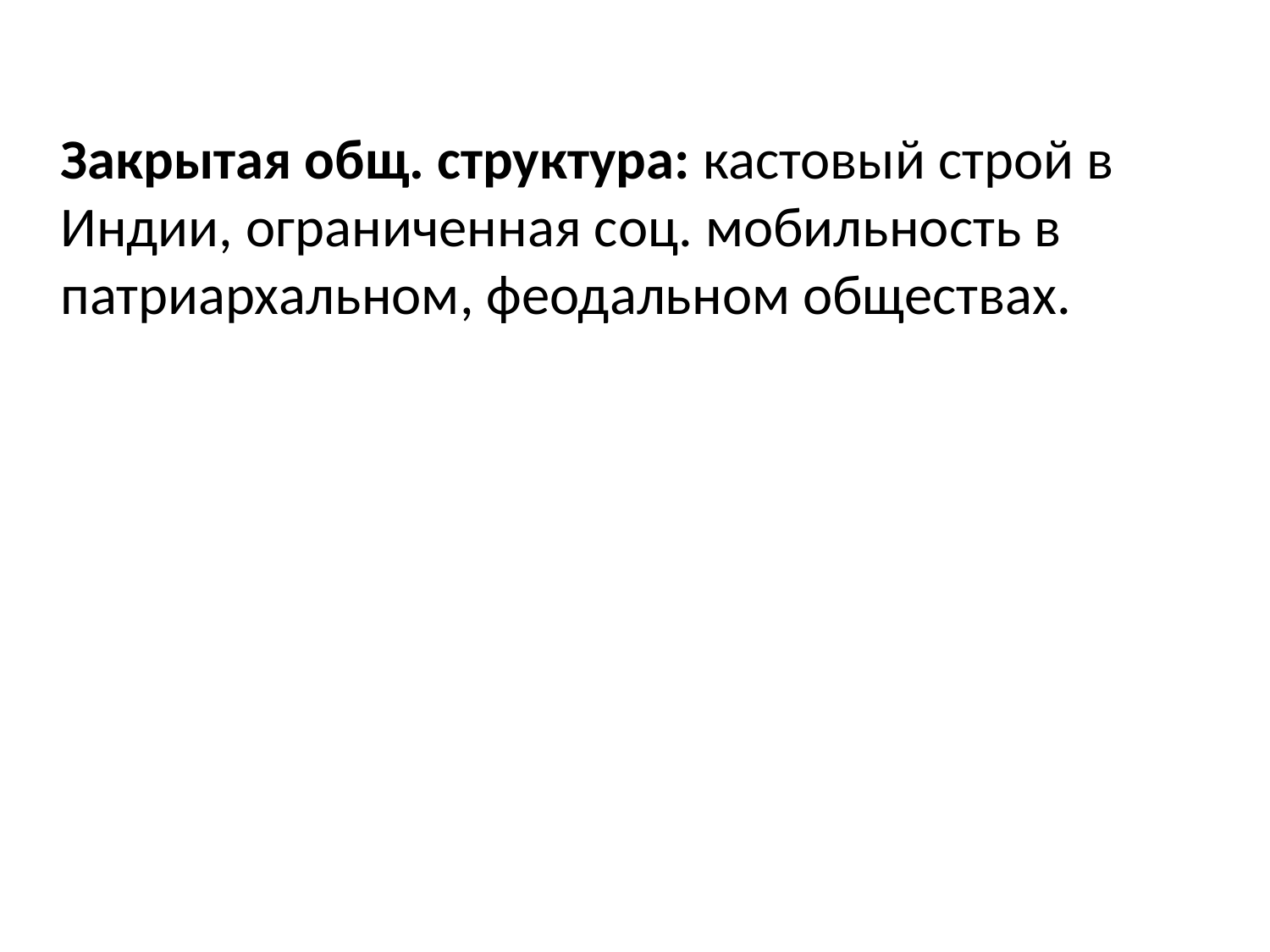

Закрытая общ. структура: кастовый строй в Индии, ограниченная соц. мобильность в патриархальном, феодальном обществах.